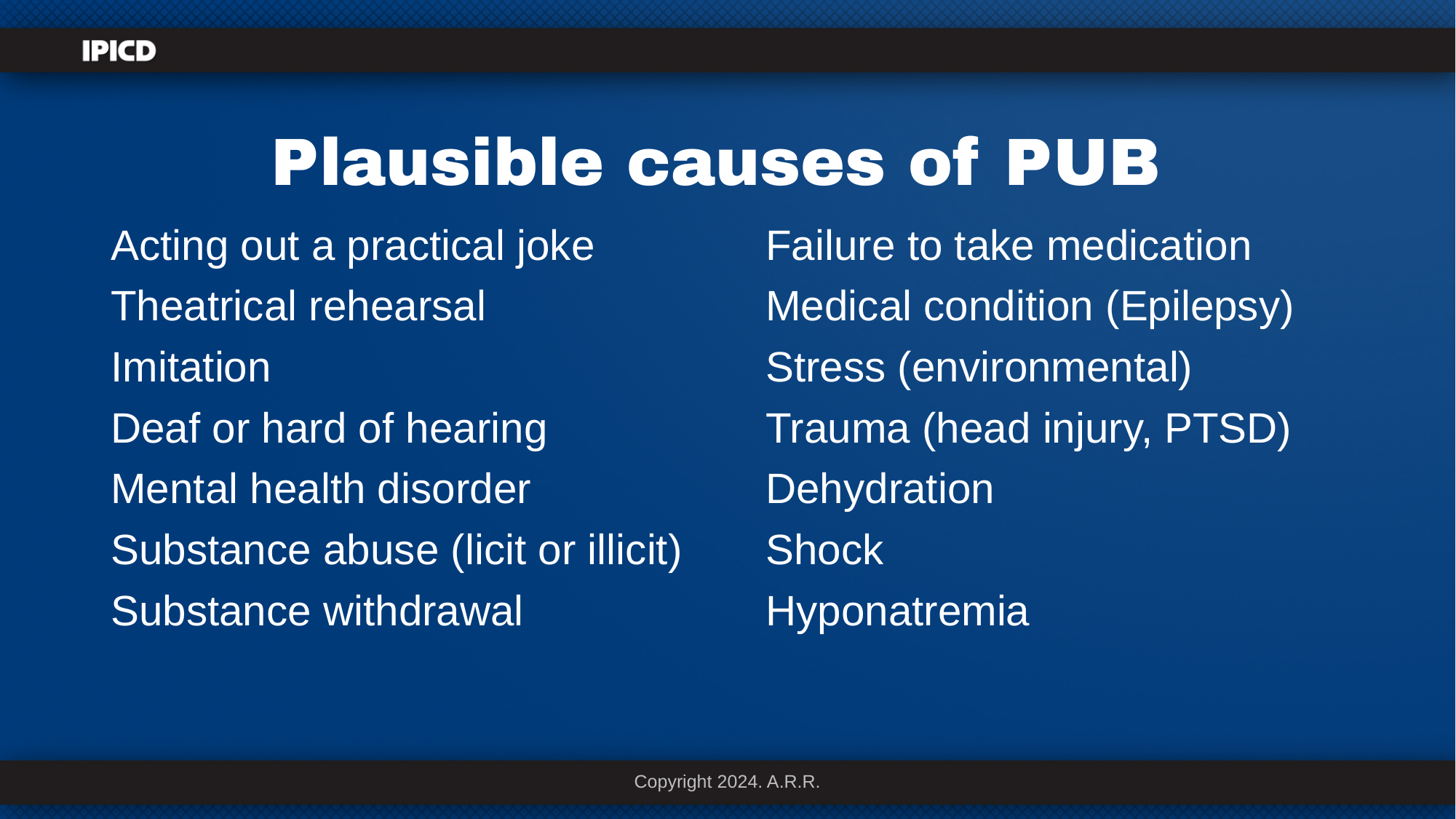

# Plausible causes of PUB
Acting out a practical joke		Failure to take medication
Theatrical rehearsal			Medical condition (Epilepsy)
Imitation					Stress (environmental)
Deaf or hard of hearing		Trauma (head injury, PTSD)
Mental health disorder			Dehydration
Substance abuse (licit or illicit)	Shock
Substance withdrawal			Hyponatremia